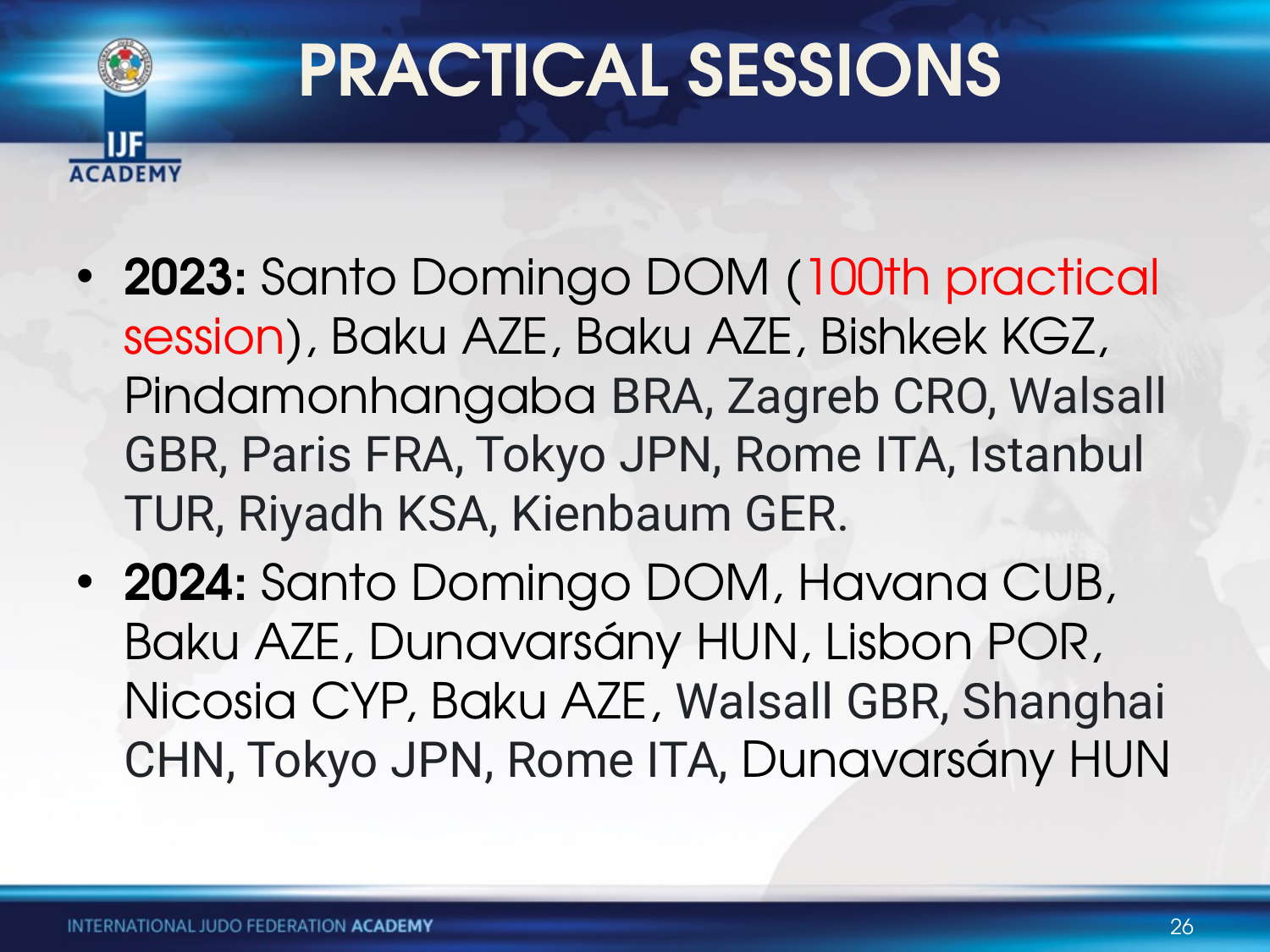

# PRACTICAL SESSIONS

2023: Santo Domingo DOM (100th practical session), Baku AZE, Baku AZE, Bishkek KGZ, Pindamonhangaba BRA, Zagreb CRO, Walsall GBR, Paris FRA, Tokyo JPN, Rome ITA, Istanbul TUR, Riyadh KSA, Kienbaum GER.
2024: Santo Domingo DOM, Havana CUB, Baku AZE, Dunavarsány HUN, Lisbon POR, Nicosia CYP, Baku AZE, Walsall GBR, Shanghai CHN, Tokyo JPN, Rome ITA, Dunavarsány HUN

26